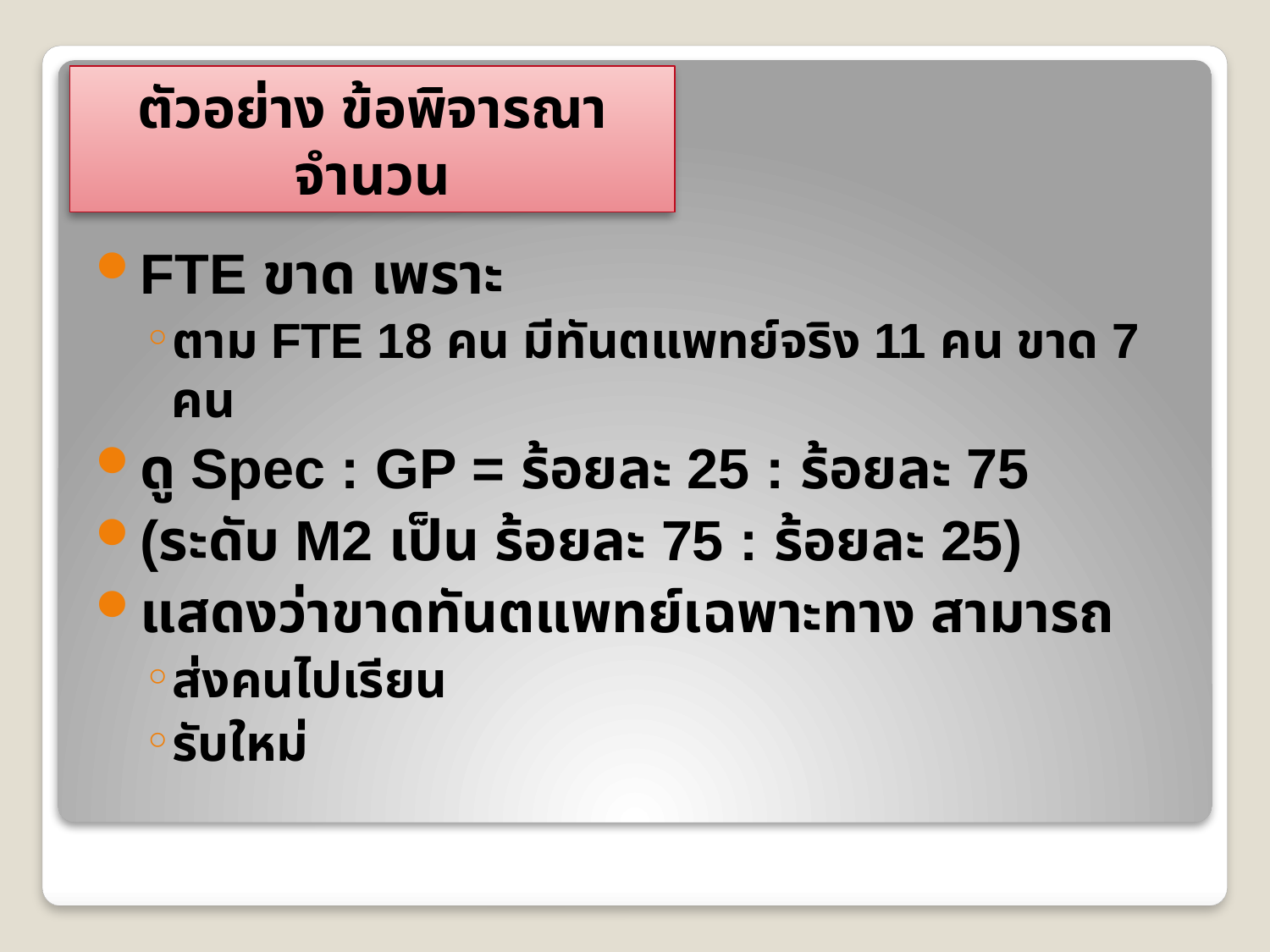

# ตัวอย่าง ข้อพิจารณาจำนวน
FTE ขาด เพราะ
ตาม FTE 18 คน มีทันตแพทย์จริง 11 คน ขาด 7 คน
ดู Spec : GP = ร้อยละ 25 : ร้อยละ 75
(ระดับ M2 เป็น ร้อยละ 75 : ร้อยละ 25)
แสดงว่าขาดทันตแพทย์เฉพาะทาง สามารถ
ส่งคนไปเรียน
รับใหม่